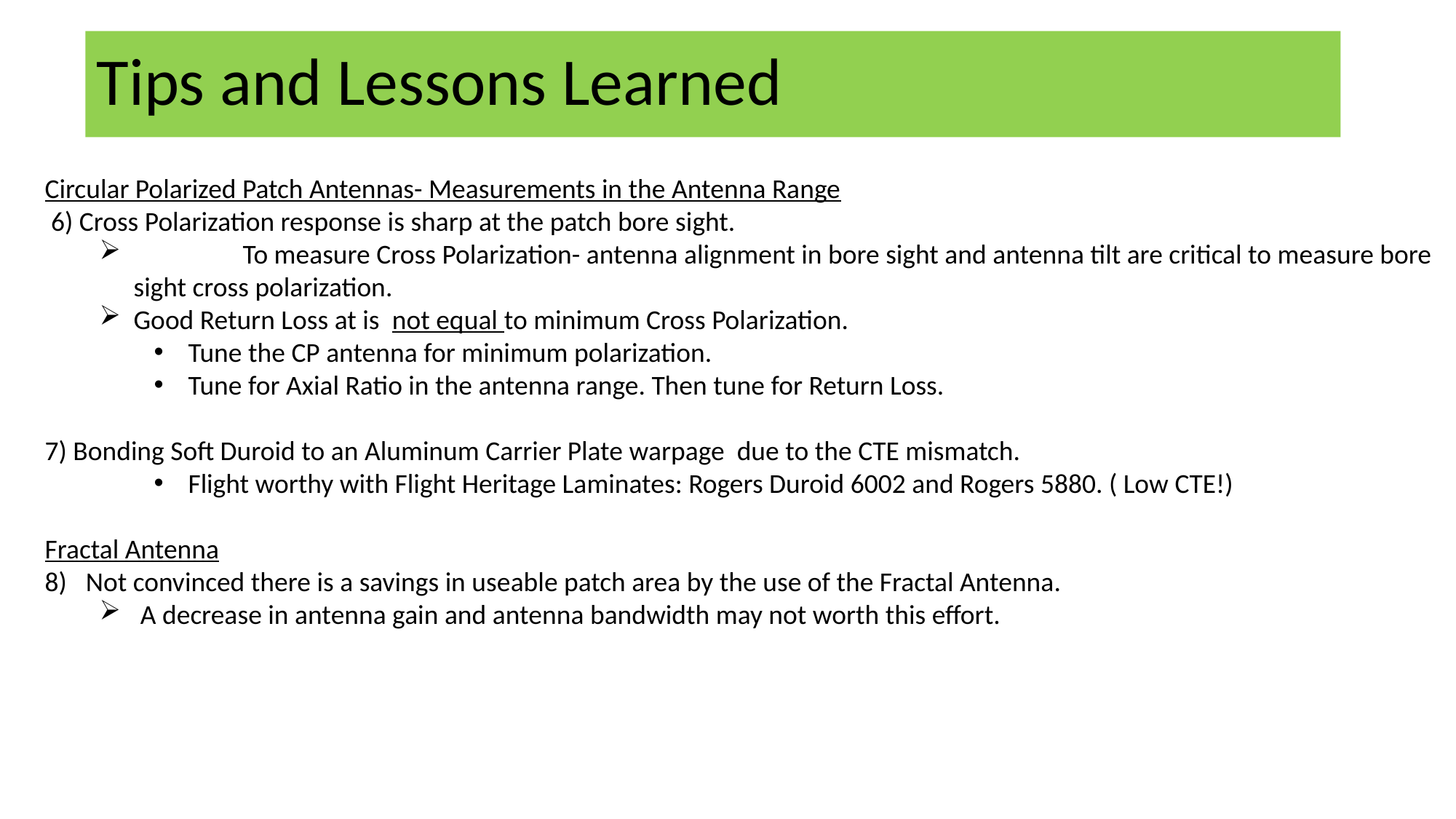

# Tips and Lessons Learned
Circular Polarized Patch Antennas- Measurements in the Antenna Range
 6) Cross Polarization response is sharp at the patch bore sight.
	To measure Cross Polarization- antenna alignment in bore sight and antenna tilt are critical to measure bore sight cross polarization.
Good Return Loss at is  not equal to minimum Cross Polarization.
Tune the CP antenna for minimum polarization.
Tune for Axial Ratio in the antenna range. Then tune for Return Loss.

7) Bonding Soft Duroid to an Aluminum Carrier Plate warpage  due to the CTE mismatch.
Flight worthy with Flight Heritage Laminates: Rogers Duroid 6002 and Rogers 5880. ( Low CTE!)

Fractal Antenna
Not convinced there is a savings in useable patch area by the use of the Fractal Antenna.
A decrease in antenna gain and antenna bandwidth may not worth this effort.